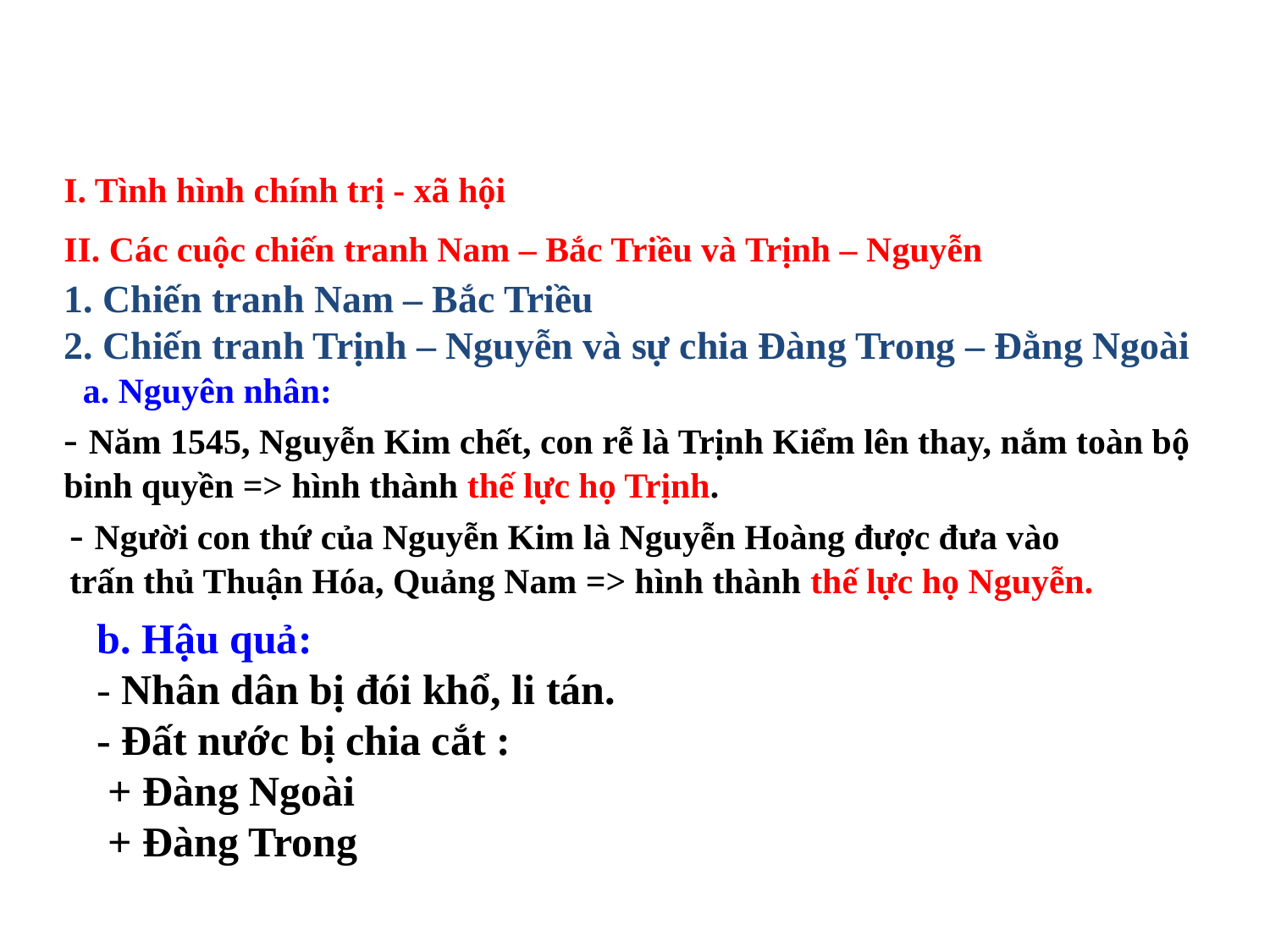

I. Tình hình chính trị - xã hội
II. Các cuộc chiến tranh Nam – Bắc Triều và Trịnh – Nguyễn
1. Chiến tranh Nam – Bắc Triều
2. Chiến tranh Trịnh – Nguyễn và sự chia Đàng Trong – Đằng Ngoài
a. Nguyên nhân:
- Năm 1545, Nguyễn Kim chết, con rễ là Trịnh Kiểm lên thay, nắm toàn bộ binh quyền => hình thành thế lực họ Trịnh.
- Người con thứ của Nguyễn Kim là Nguyễn Hoàng được đưa vào trấn thủ Thuận Hóa, Quảng Nam => hình thành thế lực họ Nguyễn.
b. Hậu quả:
- Nhân dân bị đói khổ, li tán.
- Đất nước bị chia cắt :
 + Đàng Ngoài
 + Đàng Trong